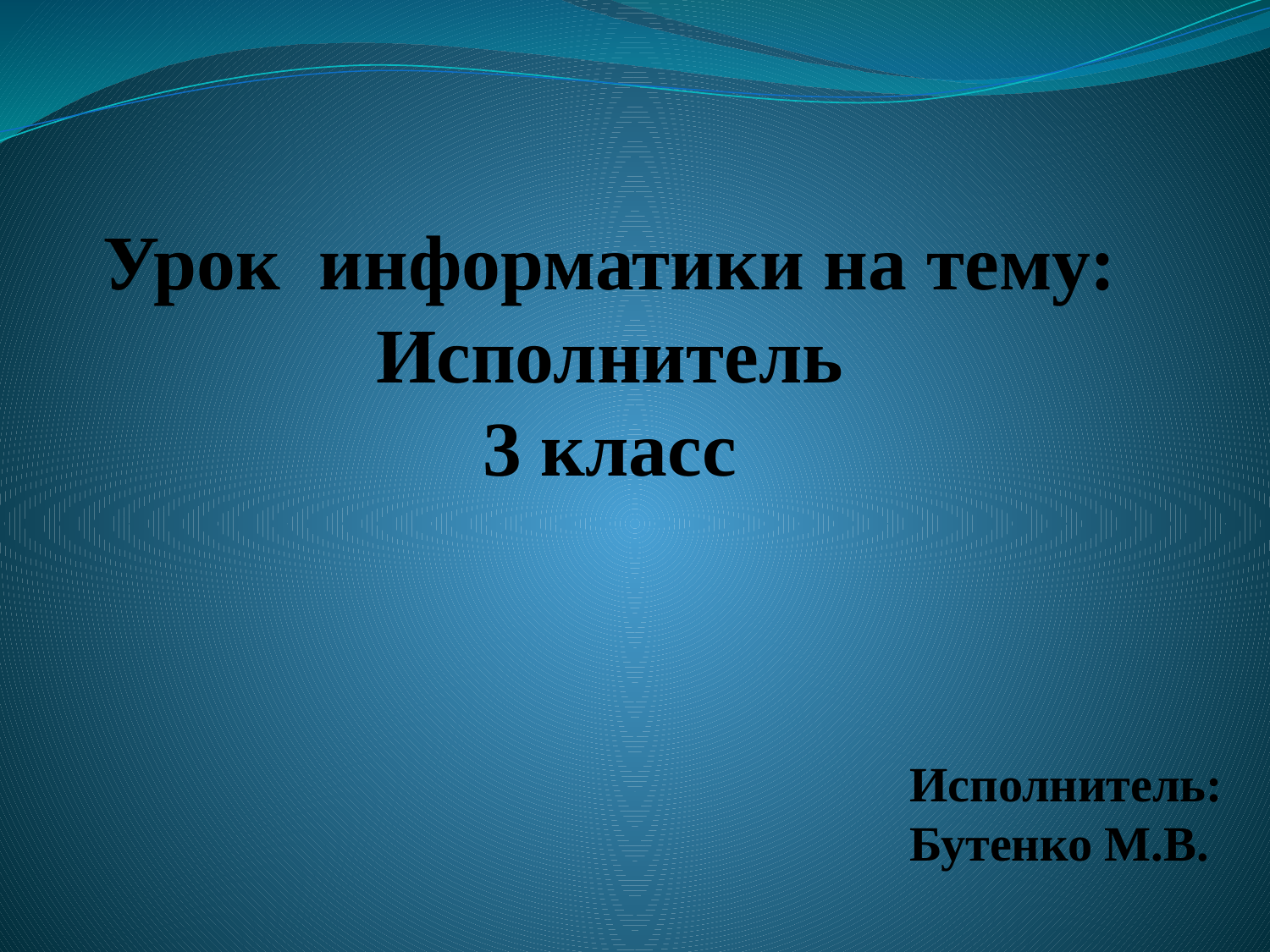

Урок  информатики на тему:
Исполнитель
3 класс
Исполнитель:
Бутенко М.В.